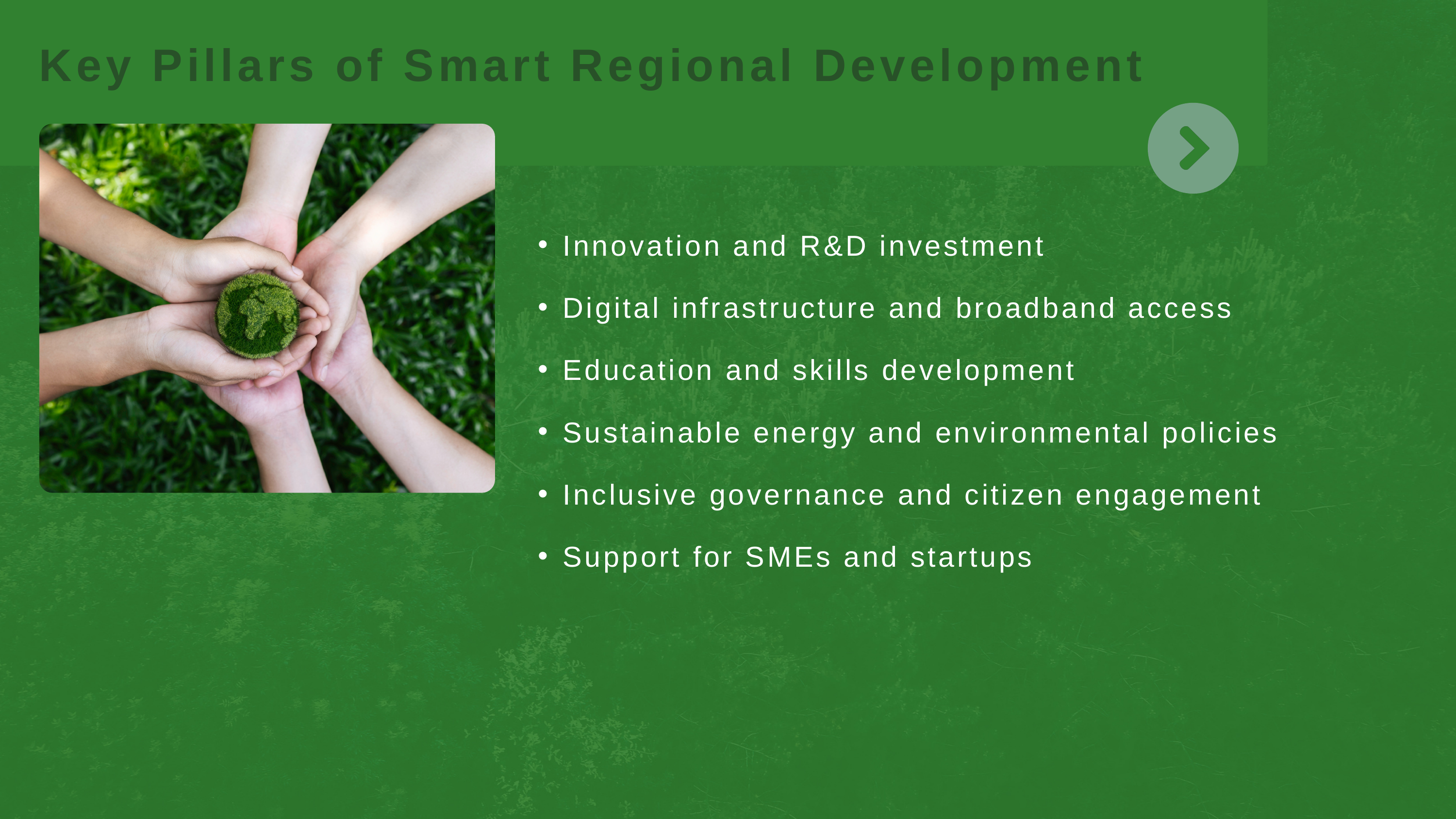

Key Pillars of Smart Regional Development

Innovation and R&D investment

Digital infrastructure and broadband access

Education and skills development

Sustainable energy and environmental policies

Inclusive governance and citizen engagement

Support for SMEs and startups